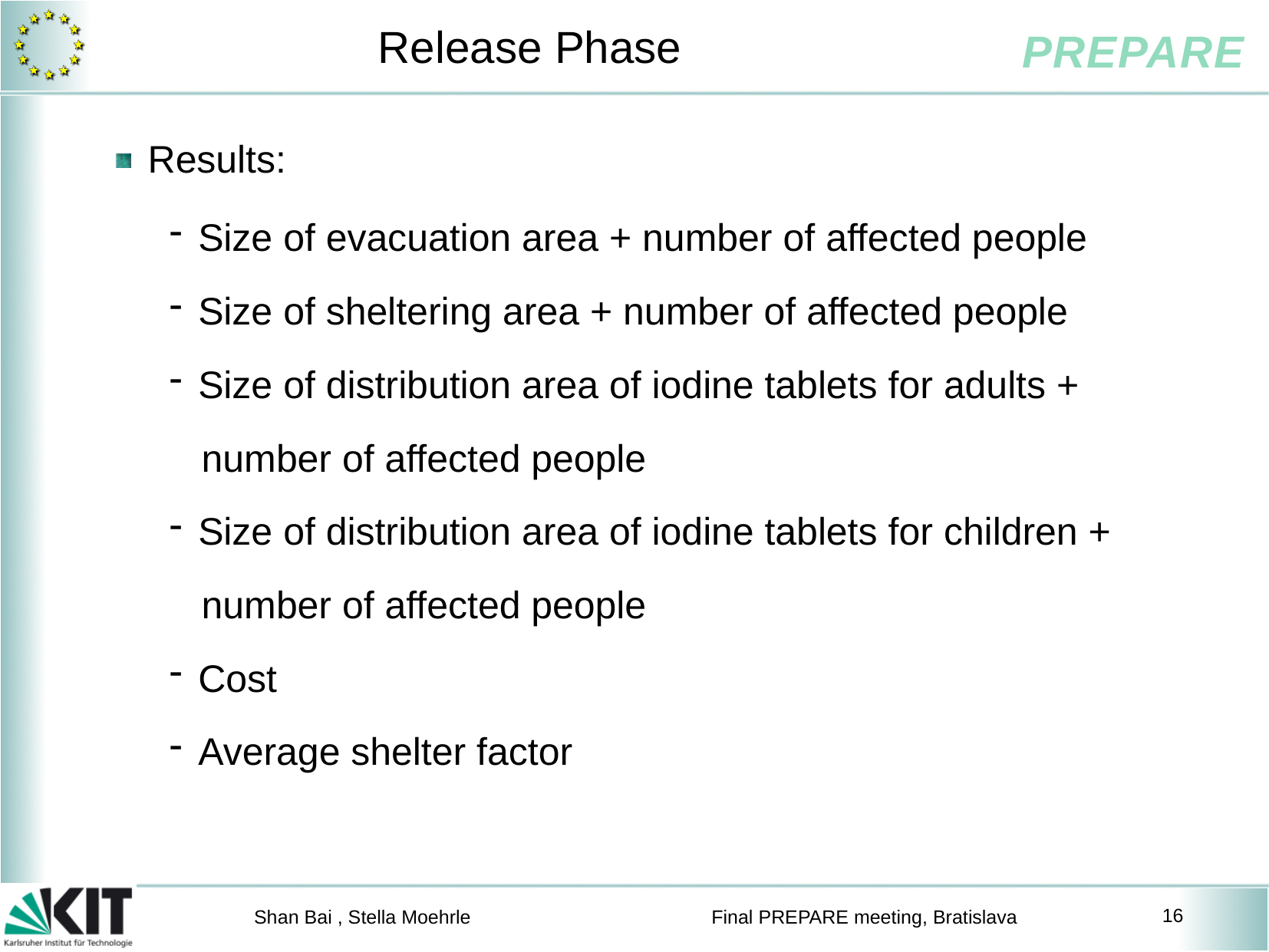

# Release Phase
Results:
Size of evacuation area + number of affected people
Size of sheltering area + number of affected people
Size of distribution area of iodine tablets for adults +
   number of affected people
Size of distribution area of iodine tablets for children +
   number of affected people
Cost
Average shelter factor